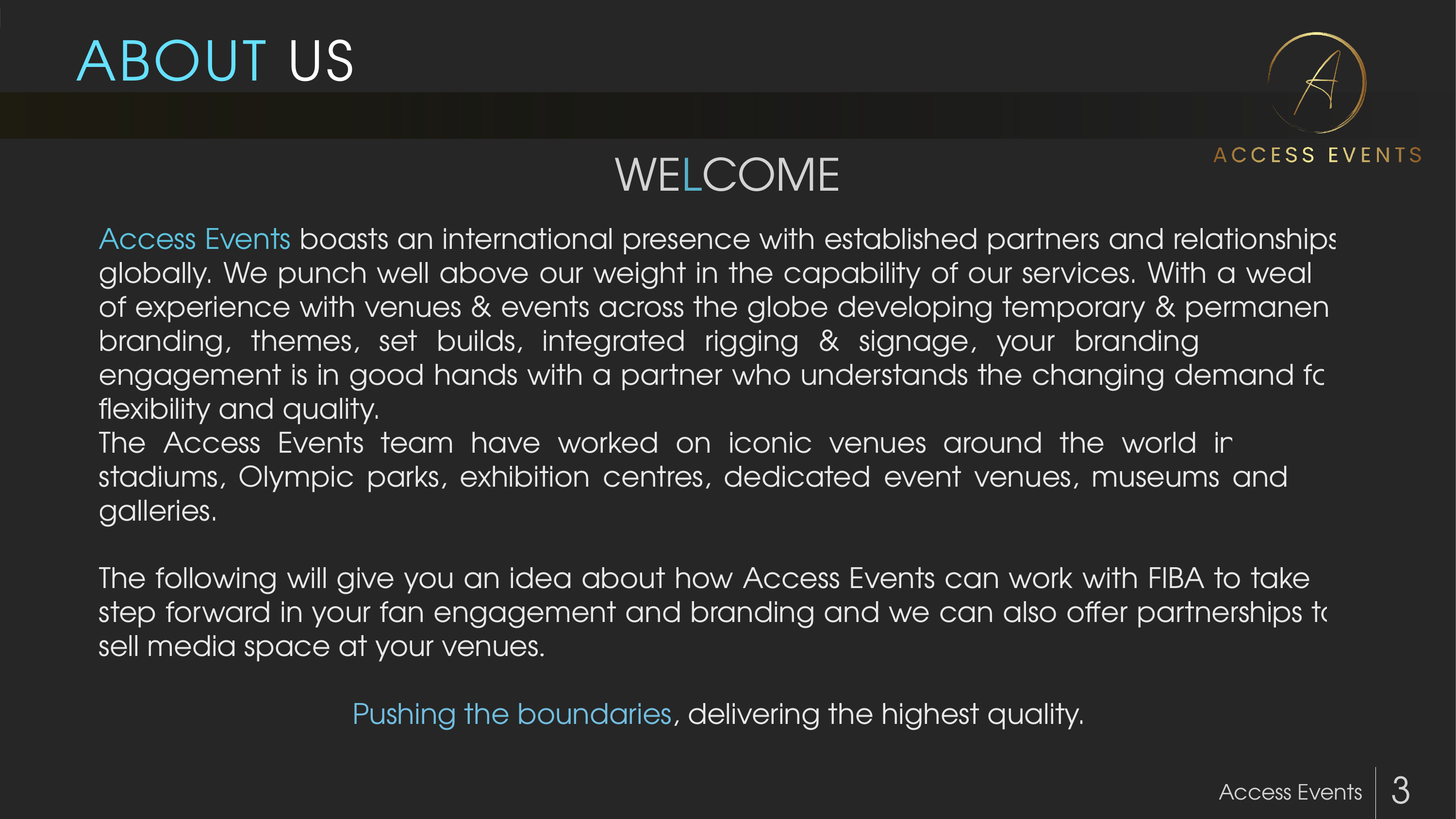

# ABOUT US

WELCOME
Access Events boasts an international presence with established partners and relationships globally. We punch well above our weight in the capability of our services. With a wealth of experience with venues & events across the globe developing temporary & permanent branding, themes, set builds, integrated rigging & signage, your branding and fan engagement is in good hands with a partner who understands the changing demand for flexibility and quality.
The Access Events team have worked on iconic venues around the world including stadiums, Olympic parks, exhibition centres, dedicated event venues, museums and art galleries.

The following will give you an idea about how Access Events can work with FIBA to take a step forward in your fan engagement and branding and we can also offer partnerships to sell media space at your venues.

Pushing the boundaries, delivering the highest quality.

Access Events
3